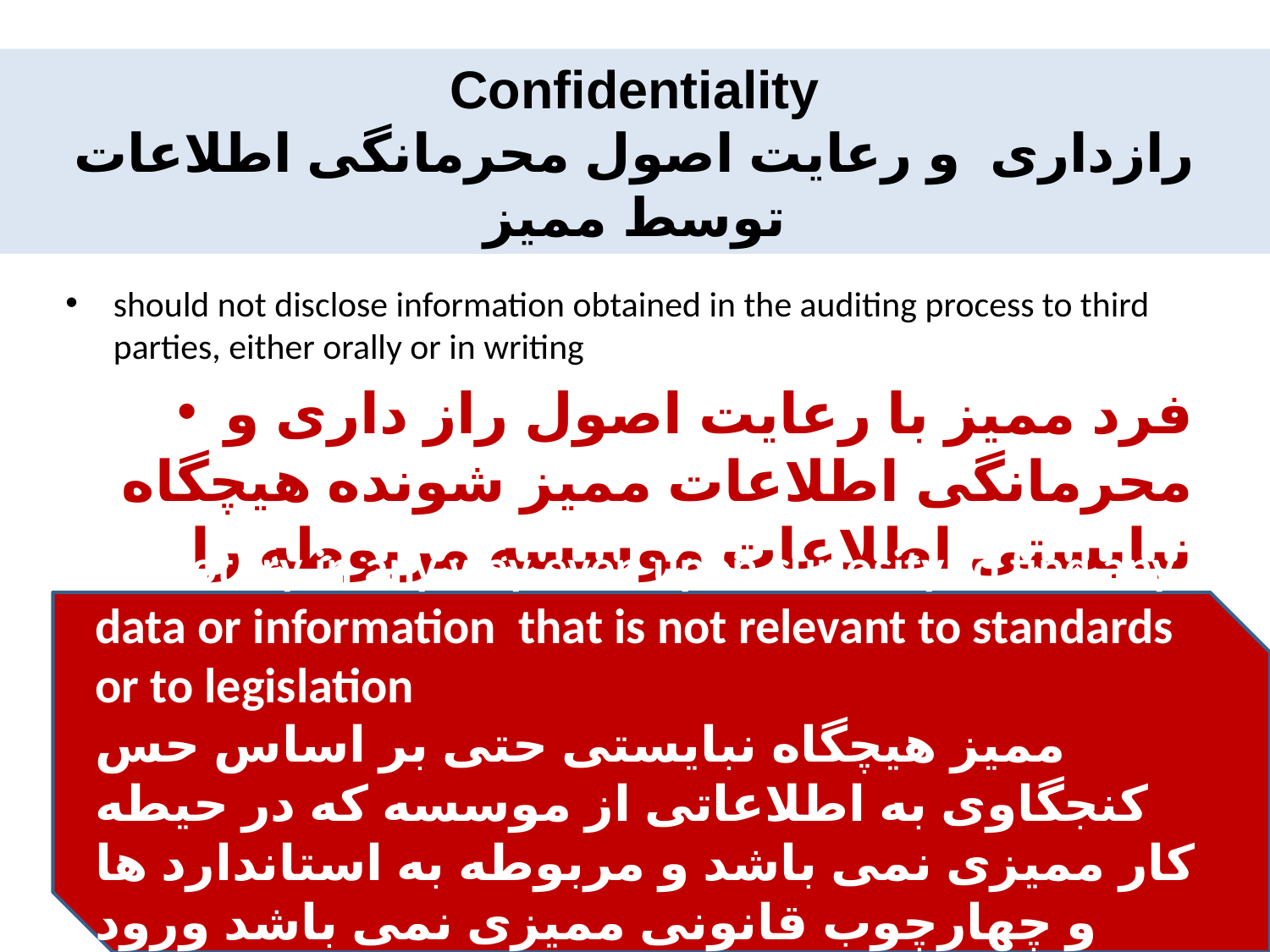

# Confidentiality رازداری  و رعایت اصول محرمانگی اطلاعات توسط ممیز
should not disclose information obtained in the auditing process to third parties, either orally or in writing
فرد ممیز با رعایت اصول راز داری و محرمانگی اطلاعات ممیز شونده هیچگاه نبایستی اطلاعات موسسه مربوطه را چه به طور شفاهی یا کتبی به فرد ثالثی ارائه نماید
Do not try in any way even upon curiosity to find any data or information  that is not relevant to standards or to legislation
ممیز هیچگاه نبایستی حتی بر اساس حس کنجگاوی به اطلاعاتی از موسسه که در حیطه کار ممیزی نمی باشد و مربوطه به استاندارد ها و چهارچوب قانونی ممیزی نمی باشد ورود نماید